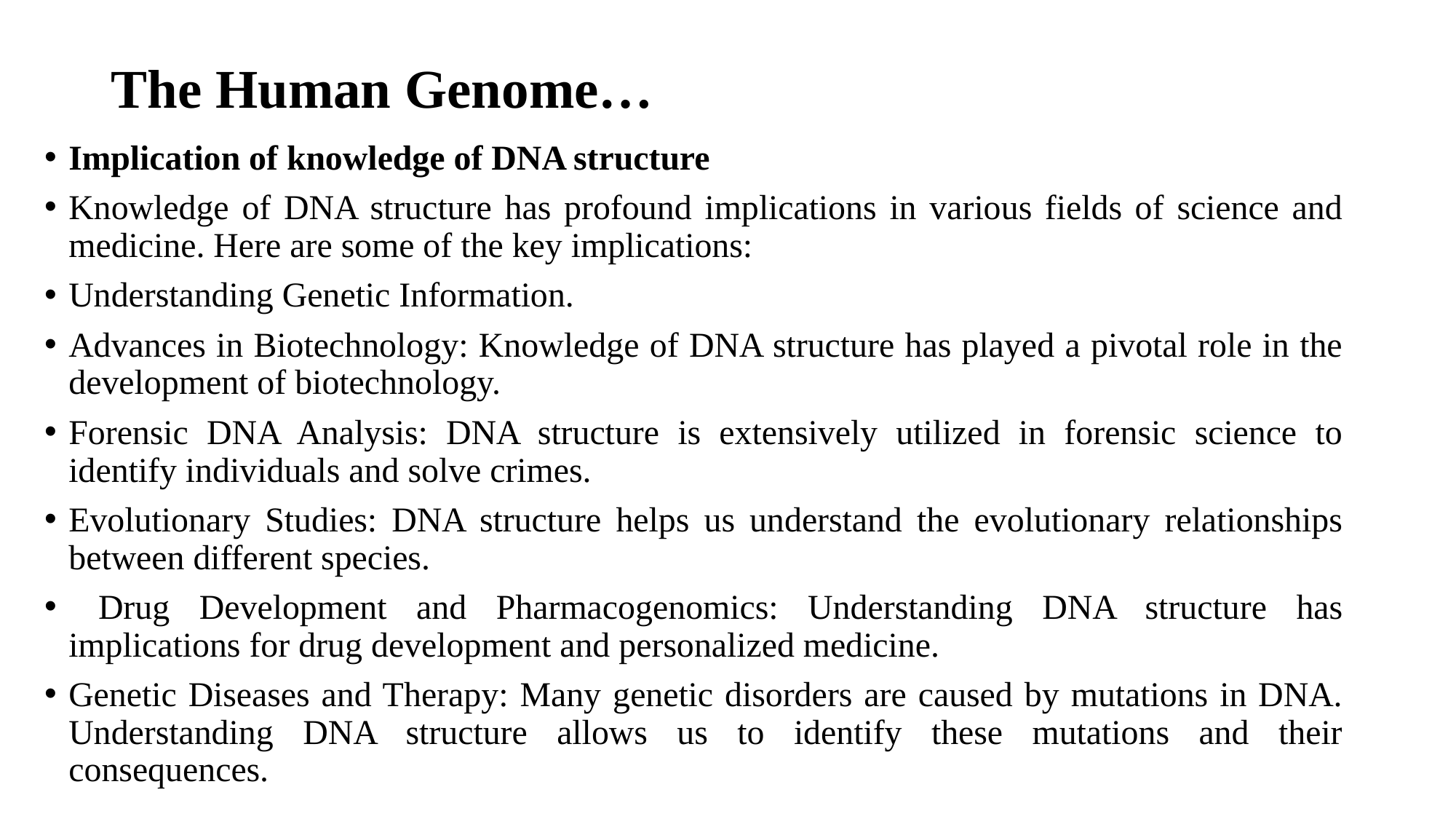

# The Human Genome…
Implication of knowledge of DNA structure
Knowledge of DNA structure has profound implications in various fields of science and medicine. Here are some of the key implications:
Understanding Genetic Information.
Advances in Biotechnology: Knowledge of DNA structure has played a pivotal role in the development of biotechnology.
Forensic DNA Analysis: DNA structure is extensively utilized in forensic science to identify individuals and solve crimes.
Evolutionary Studies: DNA structure helps us understand the evolutionary relationships between different species.
 Drug Development and Pharmacogenomics: Understanding DNA structure has implications for drug development and personalized medicine.
Genetic Diseases and Therapy: Many genetic disorders are caused by mutations in DNA. Understanding DNA structure allows us to identify these mutations and their consequences.